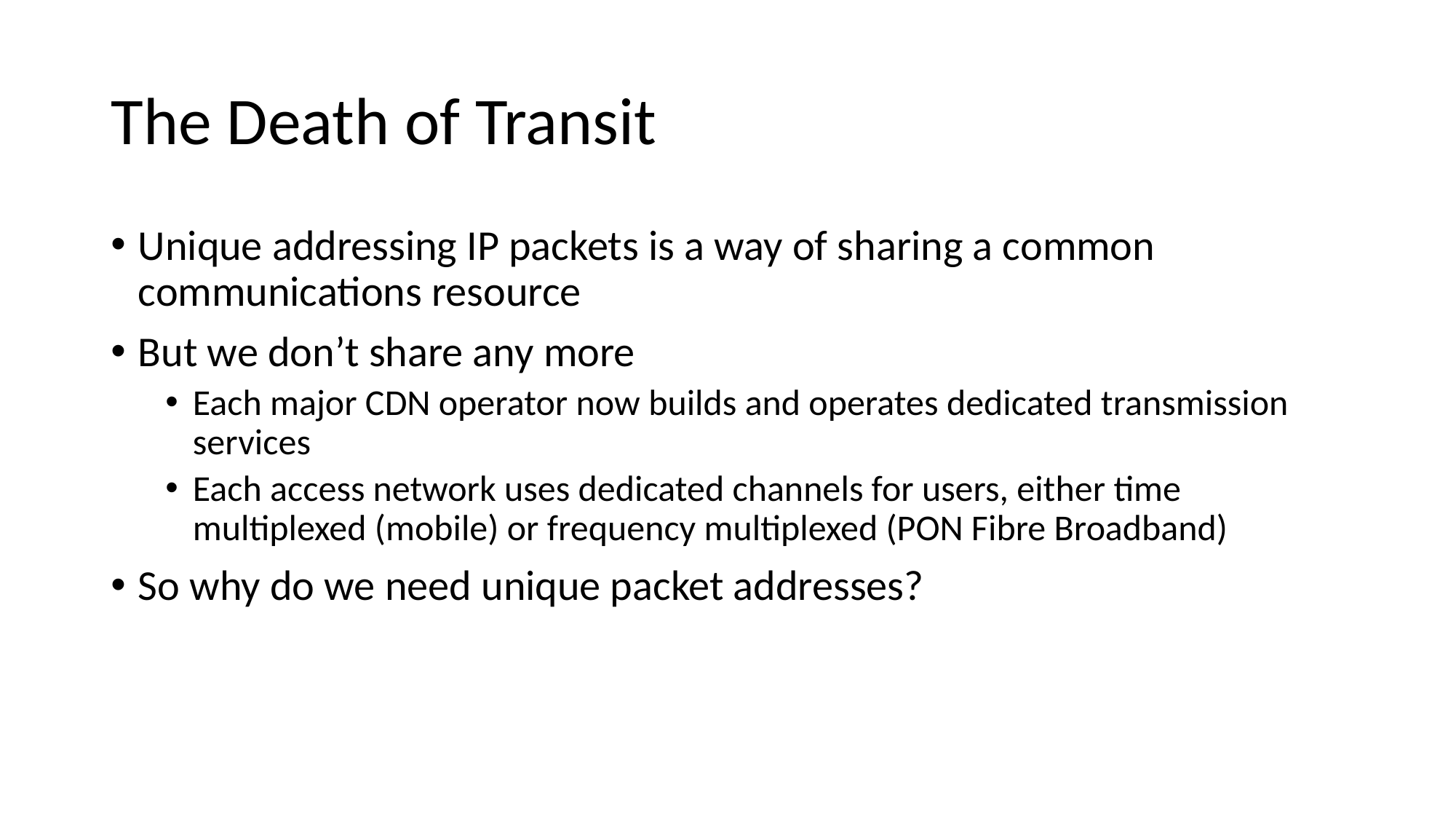

# The Death of Transit
Unique addressing IP packets is a way of sharing a common communications resource
But we don’t share any more
Each major CDN operator now builds and operates dedicated transmission services
Each access network uses dedicated channels for users, either time multiplexed (mobile) or frequency multiplexed (PON Fibre Broadband)
So why do we need unique packet addresses?